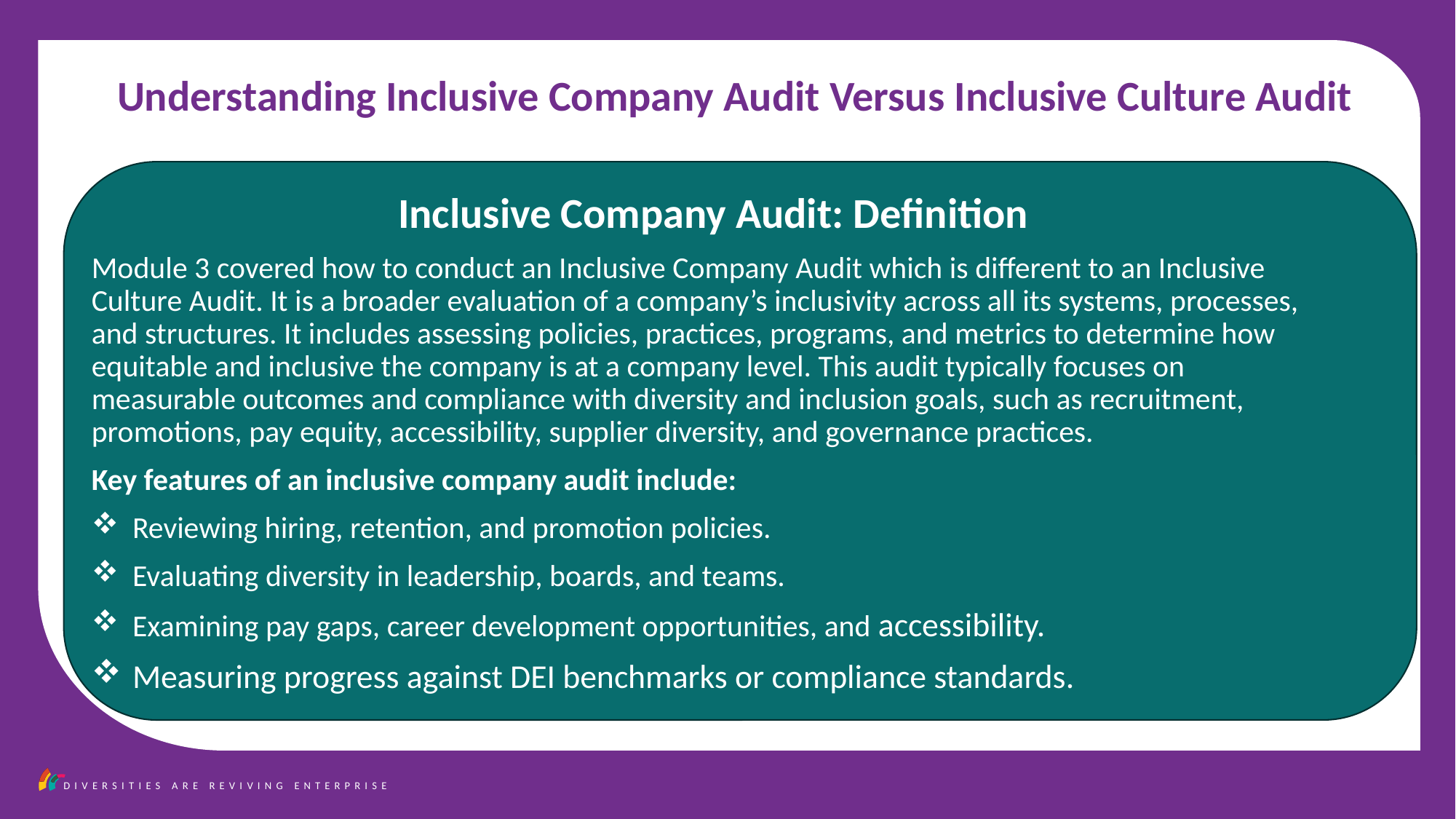

Understanding Inclusive Company Audit Versus Inclusive Culture Audit

Inclusive Company Audit: Definition
Module 3 covered how to conduct an Inclusive Company Audit which is different to an Inclusive Culture Audit. It is a broader evaluation of a company’s inclusivity across all its systems, processes, and structures. It includes assessing policies, practices, programs, and metrics to determine how equitable and inclusive the company is at a company level. This audit typically focuses on measurable outcomes and compliance with diversity and inclusion goals, such as recruitment, promotions, pay equity, accessibility, supplier diversity, and governance practices.
Key features of an inclusive company audit include:
Reviewing hiring, retention, and promotion policies.
Evaluating diversity in leadership, boards, and teams.
Examining pay gaps, career development opportunities, and accessibility.
Measuring progress against DEI benchmarks or compliance standards.